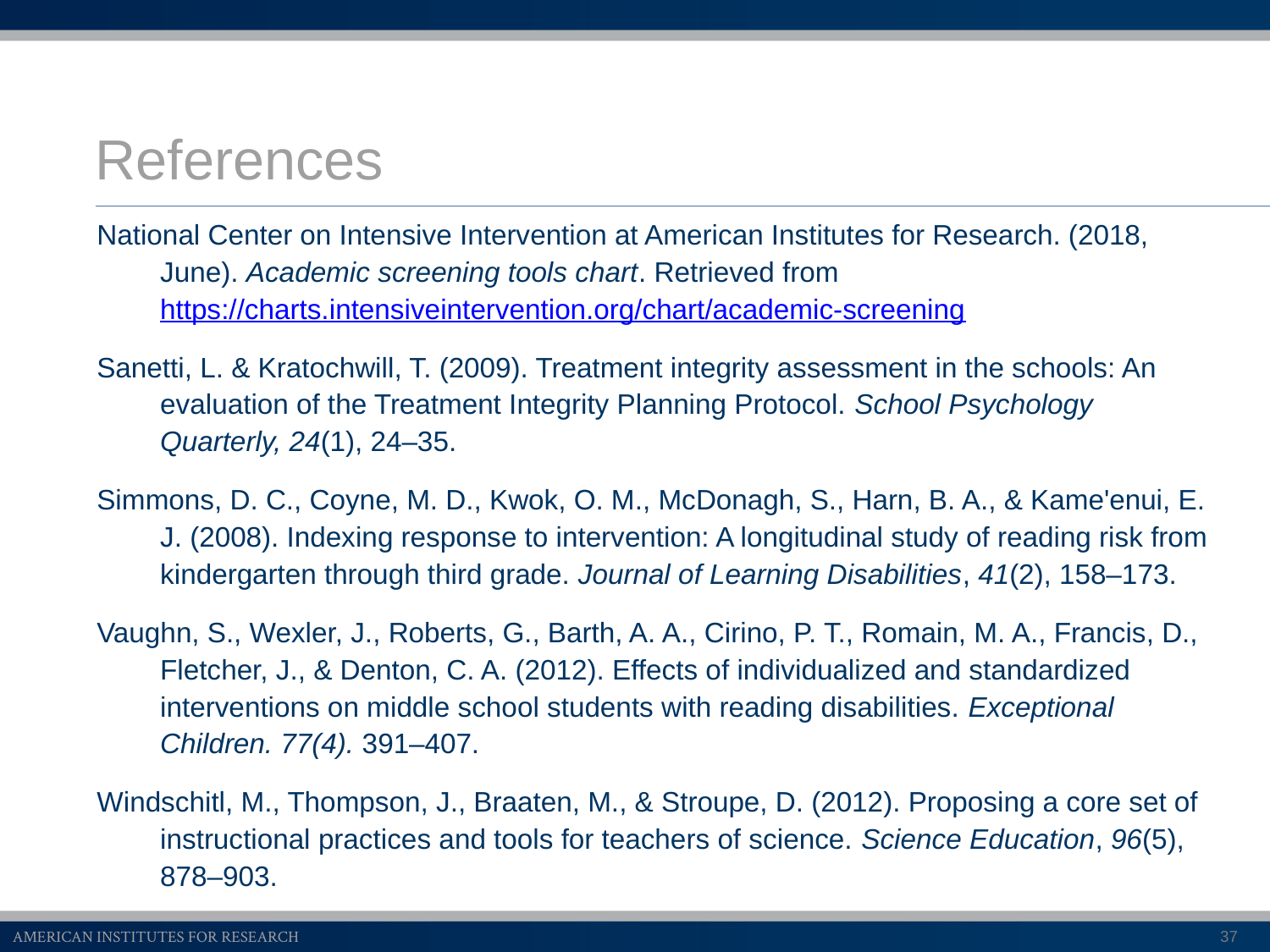

# References
National Center on Intensive Intervention at American Institutes for Research. (2018, June). Academic screening tools chart. Retrieved from https://charts.intensiveintervention.org/chart/academic-screening
Sanetti, L. & Kratochwill, T. (2009). Treatment integrity assessment in the schools: An evaluation of the Treatment Integrity Planning Protocol. School Psychology Quarterly, 24(1), 24–35.
Simmons, D. C., Coyne, M. D., Kwok, O. M., McDonagh, S., Harn, B. A., & Kame'enui, E. J. (2008). Indexing response to intervention: A longitudinal study of reading risk from kindergarten through third grade. Journal of Learning Disabilities, 41(2), 158–173.
Vaughn, S., Wexler, J., Roberts, G., Barth, A. A., Cirino, P. T., Romain, M. A., Francis, D., Fletcher, J., & Denton, C. A. (2012). Effects of individualized and standardized interventions on middle school students with reading disabilities. Exceptional Children. 77(4). 391–407.
Windschitl, M., Thompson, J., Braaten, M., & Stroupe, D. (2012). Proposing a core set of instructional practices and tools for teachers of science. Science Education, 96(5),
878–903.

37